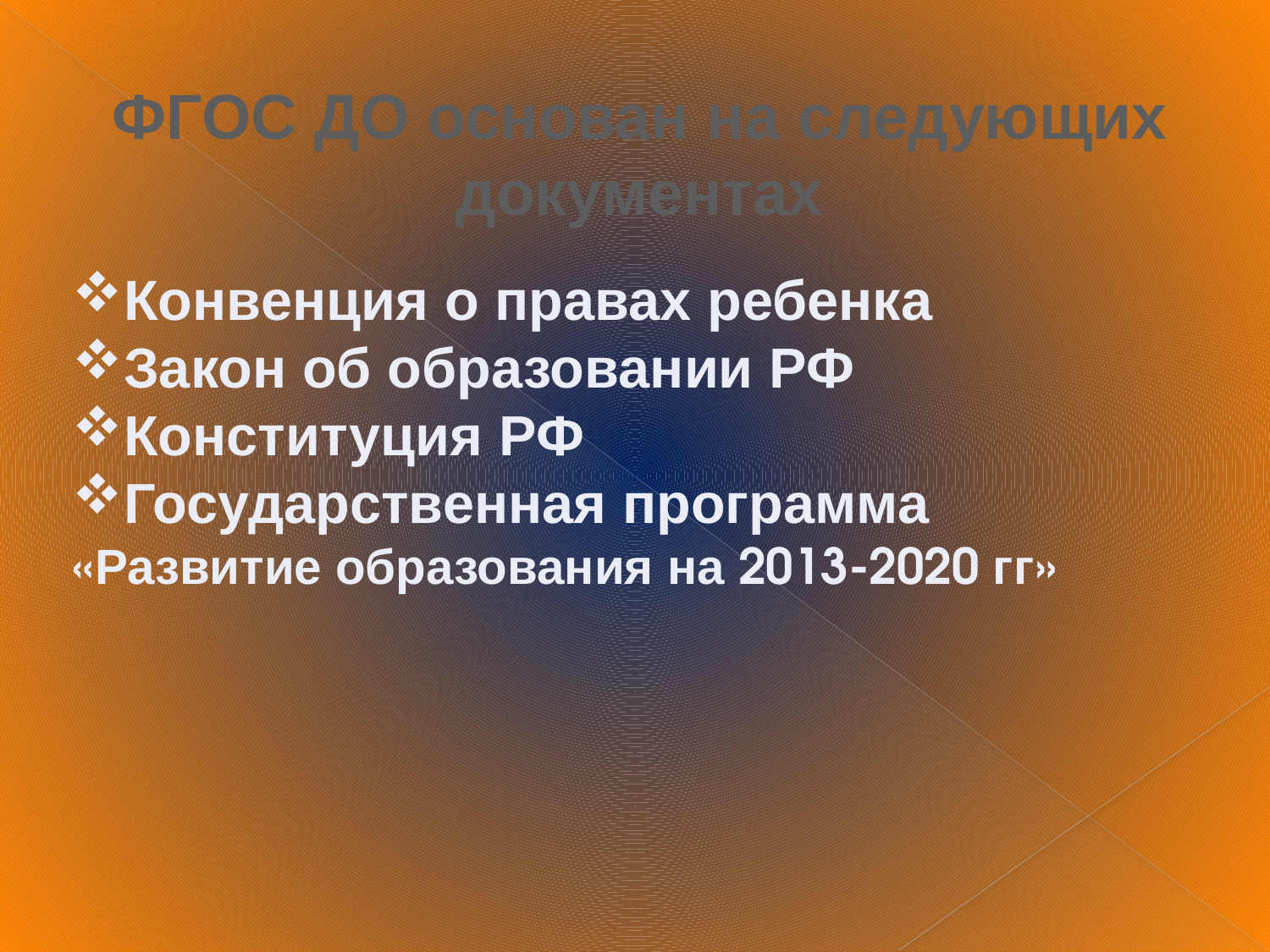

#
ФГОС ДО основан на следующих документах
Конвенция о правах ребенка
Закон об образовании РФ
Конституция РФ
Государственная программа «Развитие образования на 2013-2020 гг»